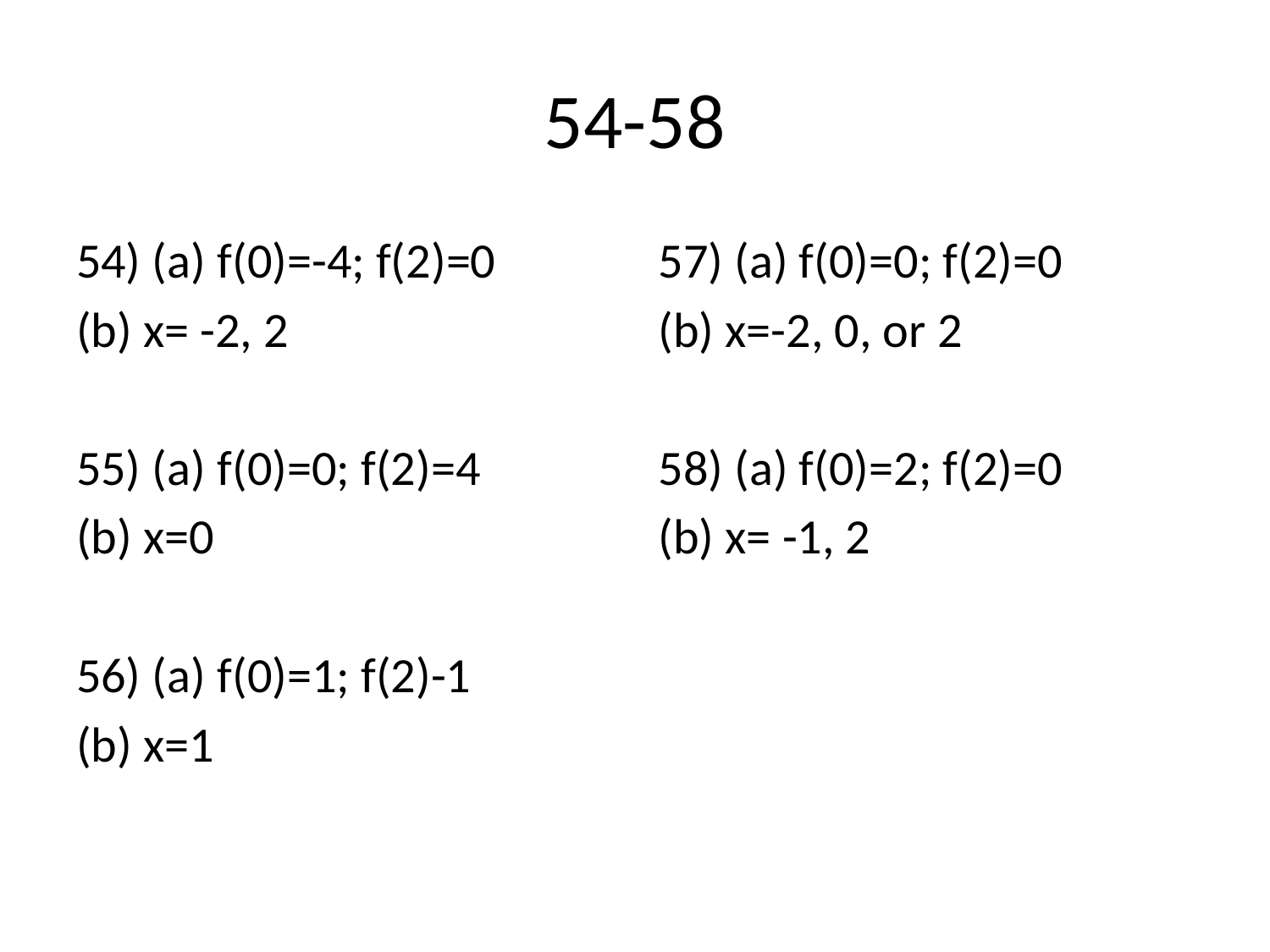

# 54-58
54) (a) f(0)=-4; f(2)=0
(b) x= -2, 2

55) (a) f(0)=0; f(2)=4
(b) x=0

56) (a) f(0)=1; f(2)-1
(b) x=1
57) (a) f(0)=0; f(2)=0
(b) x=-2, 0, or 2

58) (a) f(0)=2; f(2)=0
(b) x= -1, 2